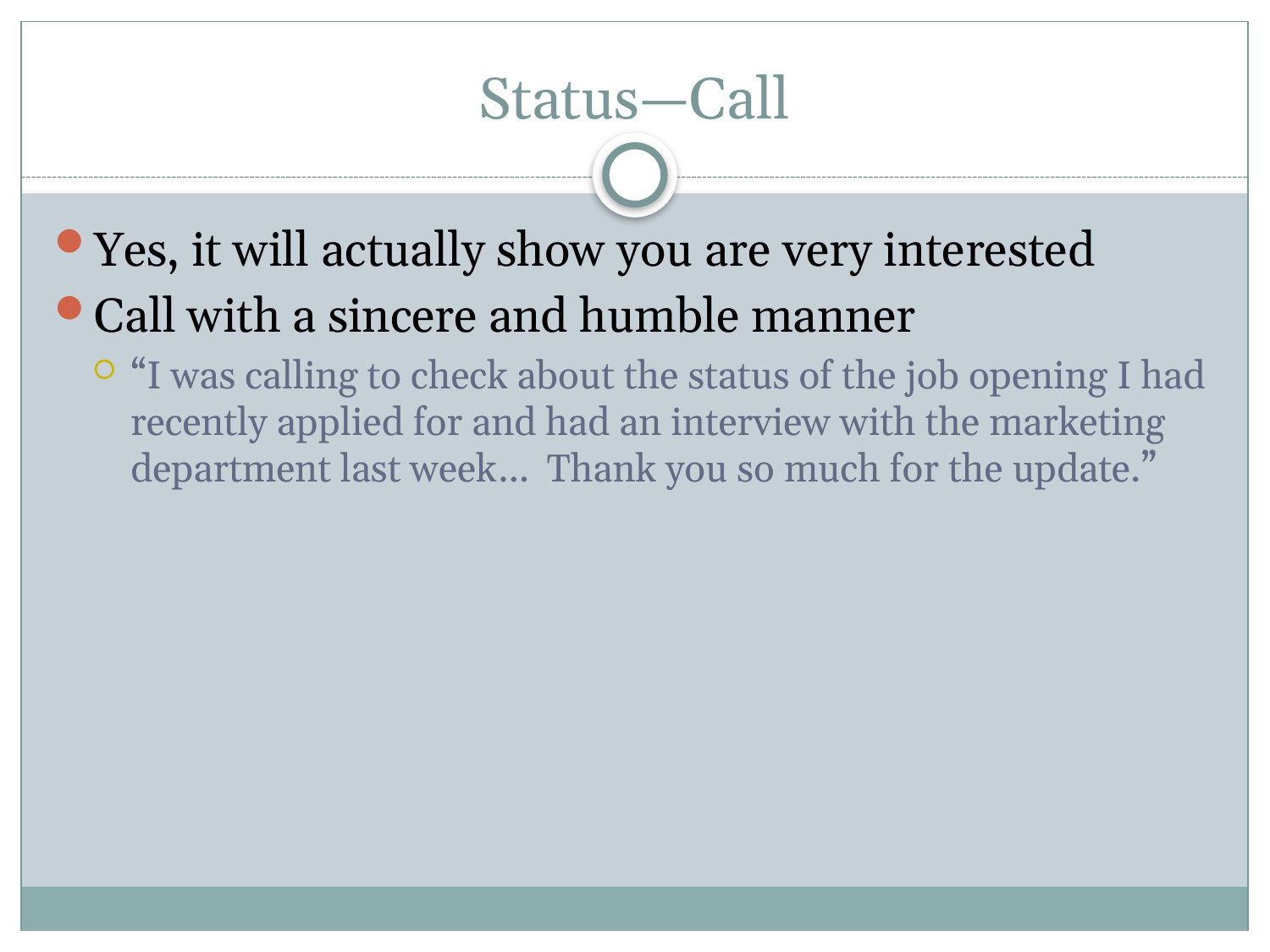

# Status—Call
Yes, it will actually show you are very interested
Call with a sincere and humble manner
“I was calling to check about the status of the job opening I had recently applied for and had an interview with the marketing department last week…  Thank you so much for the update.”